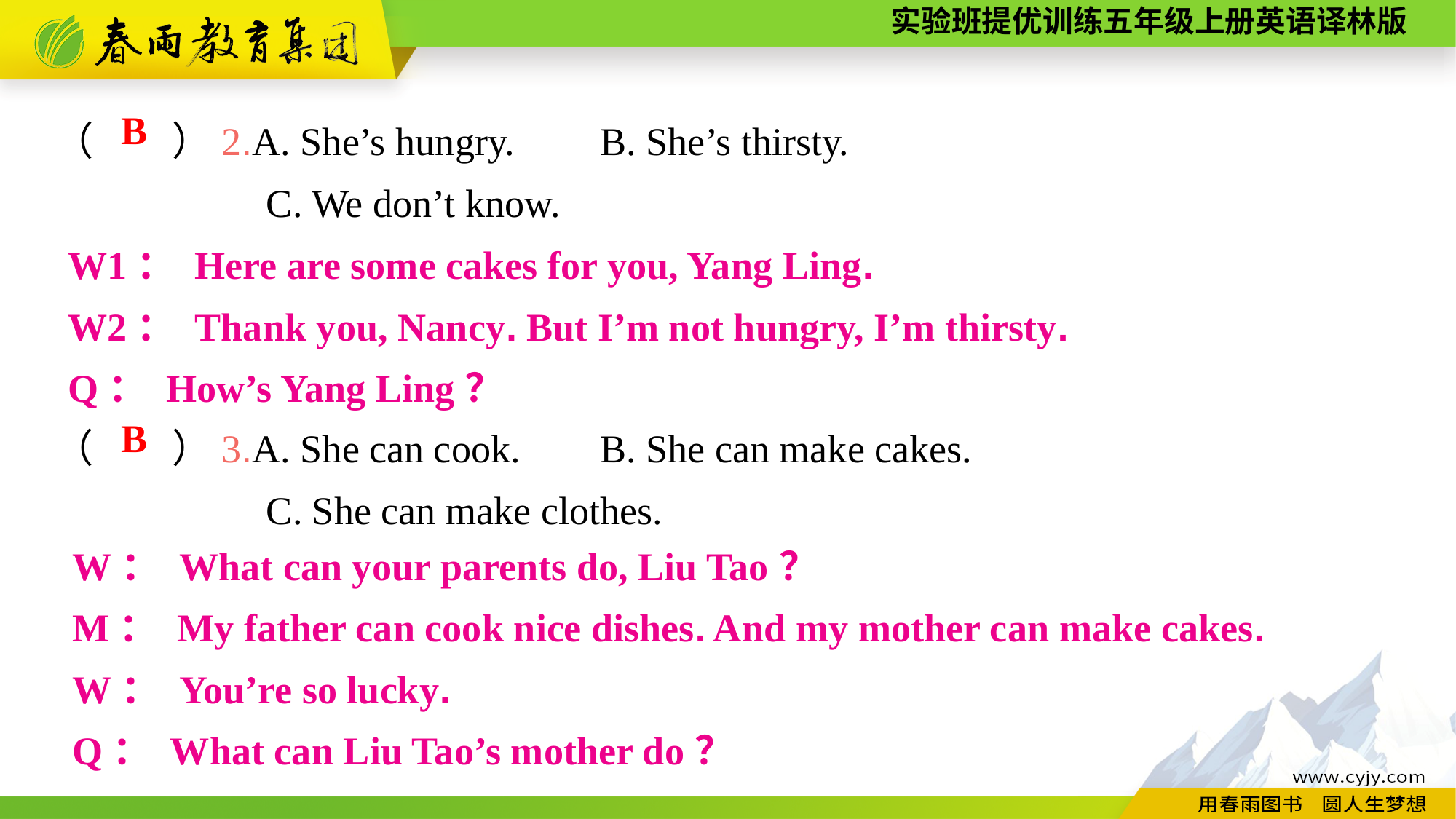

（　　）2.A. She’s hungry.	B. She’s thirsty.
C. We don’t know.

（　　）3.A. She can cook.	B. She can make cakes.
C. She can make clothes.
B
W1： Here are some cakes for you, Yang Ling.
W2： Thank you, Nancy. But I’m not hungry, I’m thirsty.
Q： How’s Yang Ling？
B
W： What can your parents do, Liu Tao？
M： My father can cook nice dishes. And my mother can make cakes.
W： You’re so lucky.
Q： What can Liu Tao’s mother do？